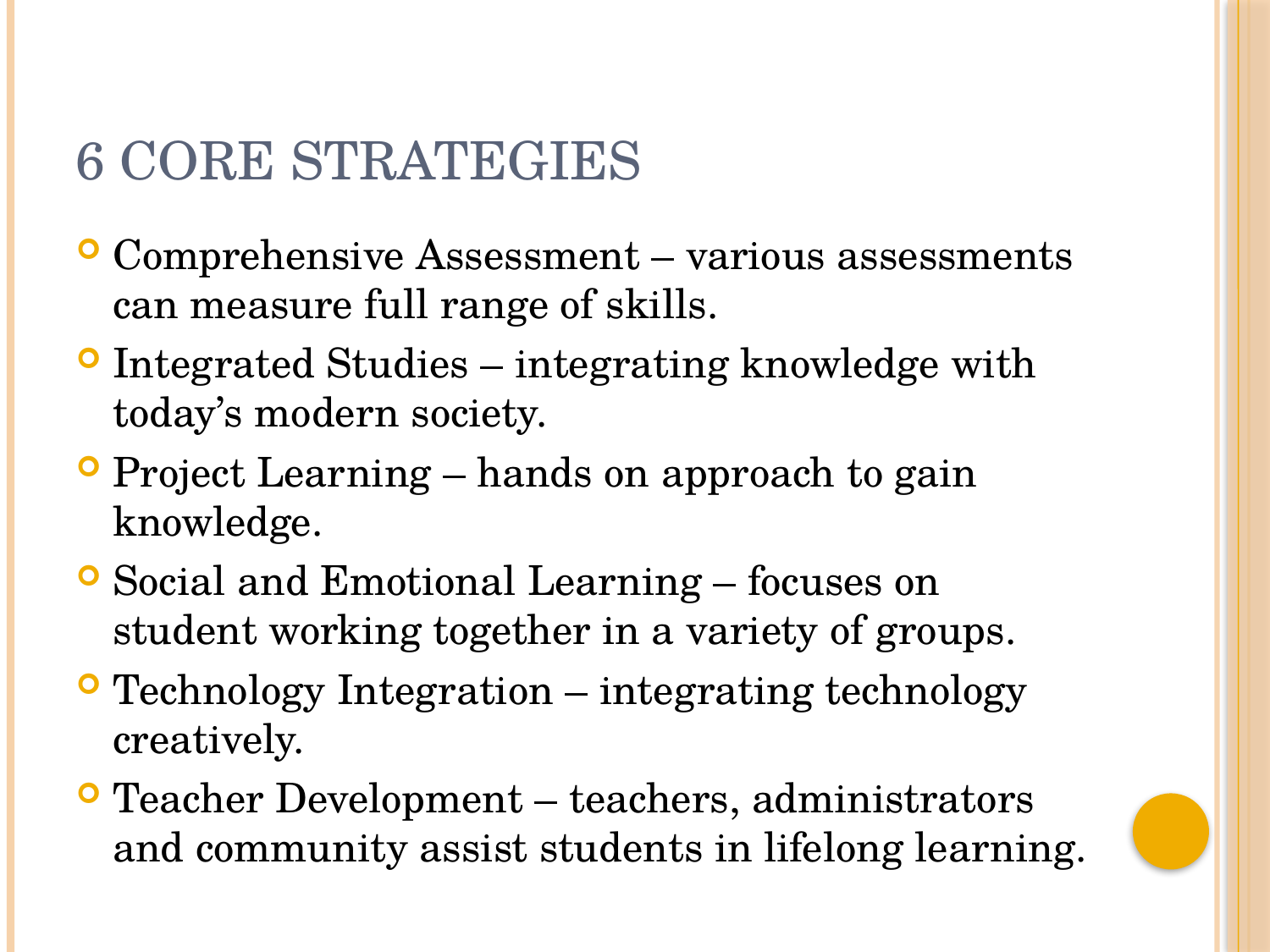

# 6 Core Strategies
Comprehensive Assessment – various assessments can measure full range of skills.
Integrated Studies – integrating knowledge with today’s modern society.
Project Learning – hands on approach to gain knowledge.
Social and Emotional Learning – focuses on student working together in a variety of groups.
Technology Integration – integrating technology creatively.
Teacher Development – teachers, administrators and community assist students in lifelong learning.